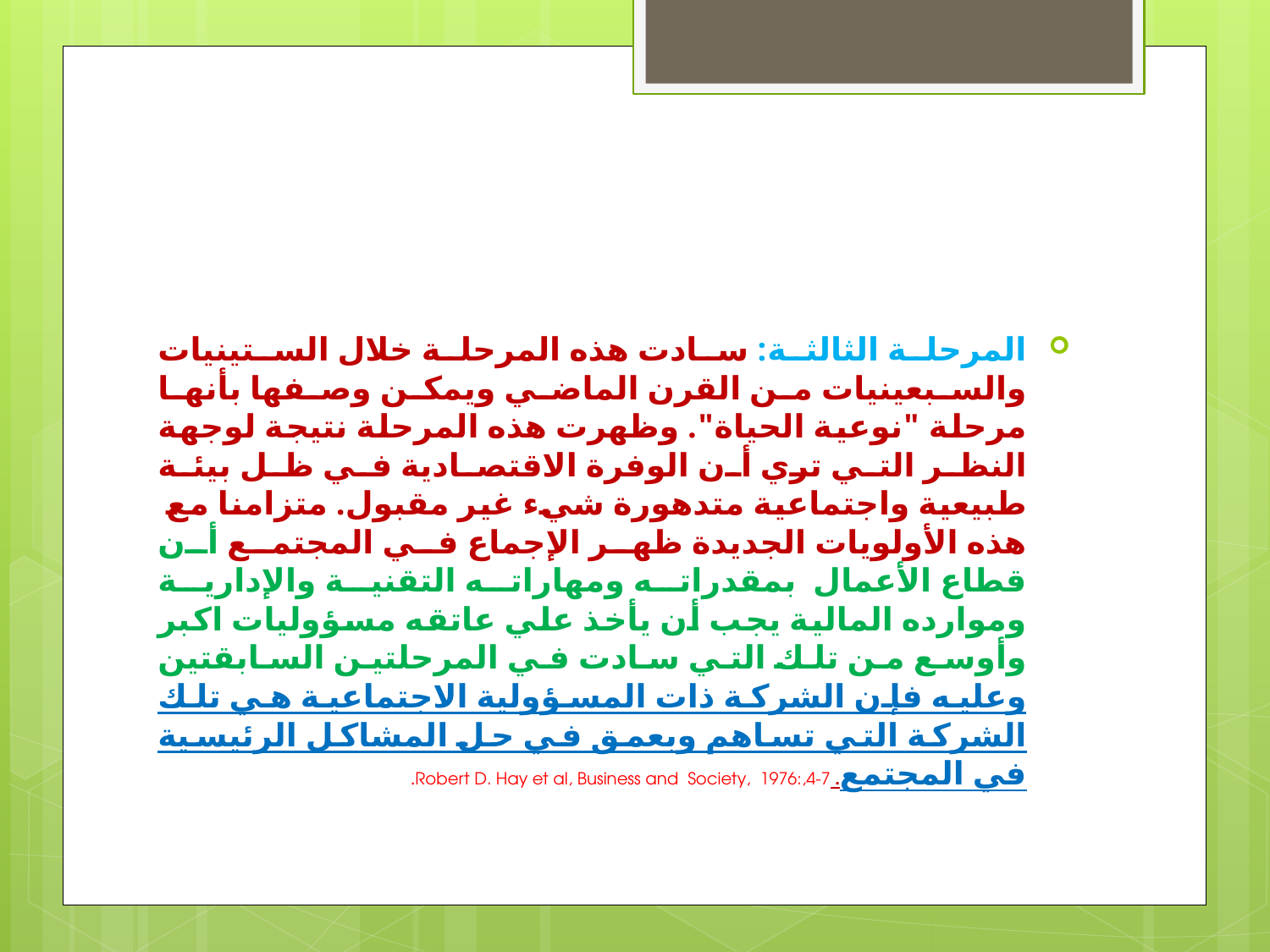

#
المرحلة الثالثة: سادت هذه المرحلة خلال الستينيات والسبعينيات من القرن الماضي ويمكن وصفها بأنها مرحلة "نوعية الحياة". وظهرت هذه المرحلة نتيجة لوجهة النظر التي تري أن الوفرة الاقتصادية في ظل بيئة طبيعية واجتماعية متدهورة شيء غير مقبول. متزامنا مع  هذه الأولويات الجديدة ظهر الإجماع في المجتمع أن قطاع الأعمال  بمقدراته ومهاراته التقنية والإدارية وموارده المالية يجب أن يأخذ علي عاتقه مسؤوليات اكبر وأوسع من تلك التي سادت في المرحلتين السابقتين وعليه فإن الشركة ذات المسؤولية الاجتماعية هي تلك الشركة التي تساهم وبعمق في حل المشاكل الرئيسية في المجتمع. Robert D. Hay et al, Business and Society, 1976:,4-7.